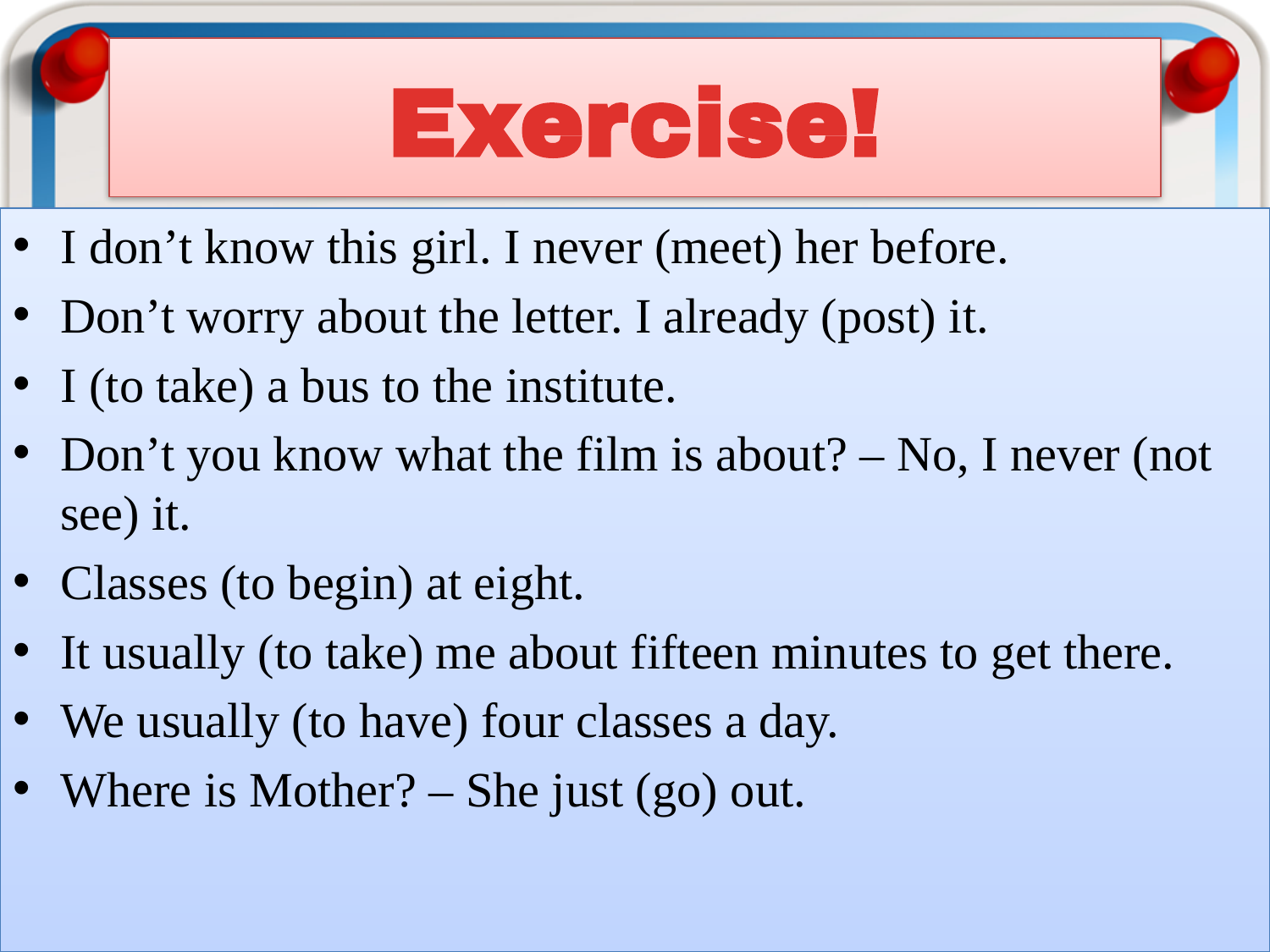

# Exercise!
I don’t know this girl. I never (meet) her before.
Don’t worry about the letter. I already (post) it.
I (to take) a bus to the institute.
Don’t you know what the film is about? – No, I never (not see) it.
Classes (to begin) at eight.
It usually (to take) me about fifteen minutes to get there.
We usually (to have) four classes a day.
Where is Mother? – She just (go) out.